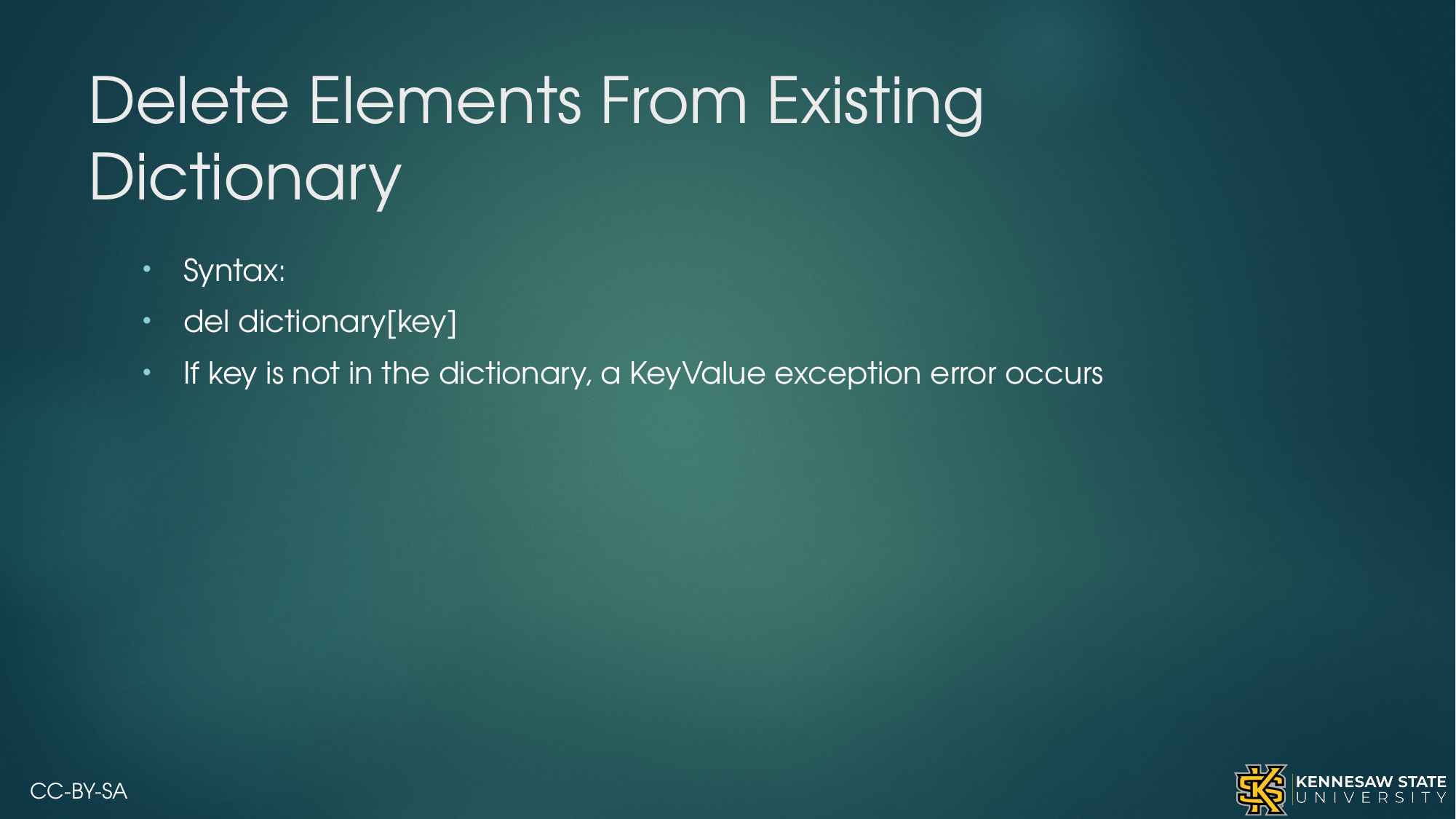

# Delete Elements From Existing Dictionary
Syntax:
del dictionary[key]
If key is not in the dictionary, a KeyValue exception error occurs